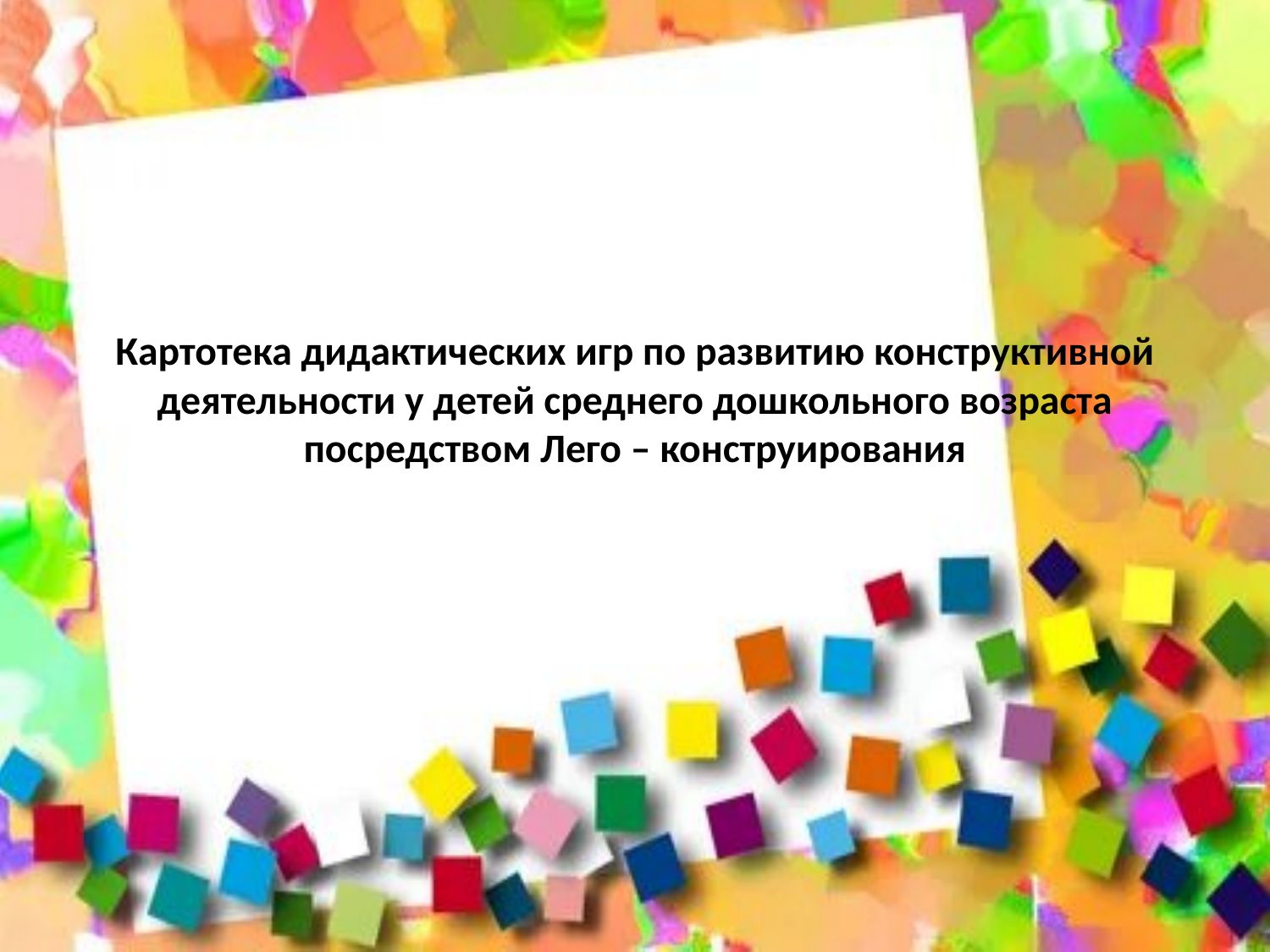

# Картотека дидактических игр по развитию конструктивной деятельности у детей среднего дошкольного возраста посредством Лего – конструирования